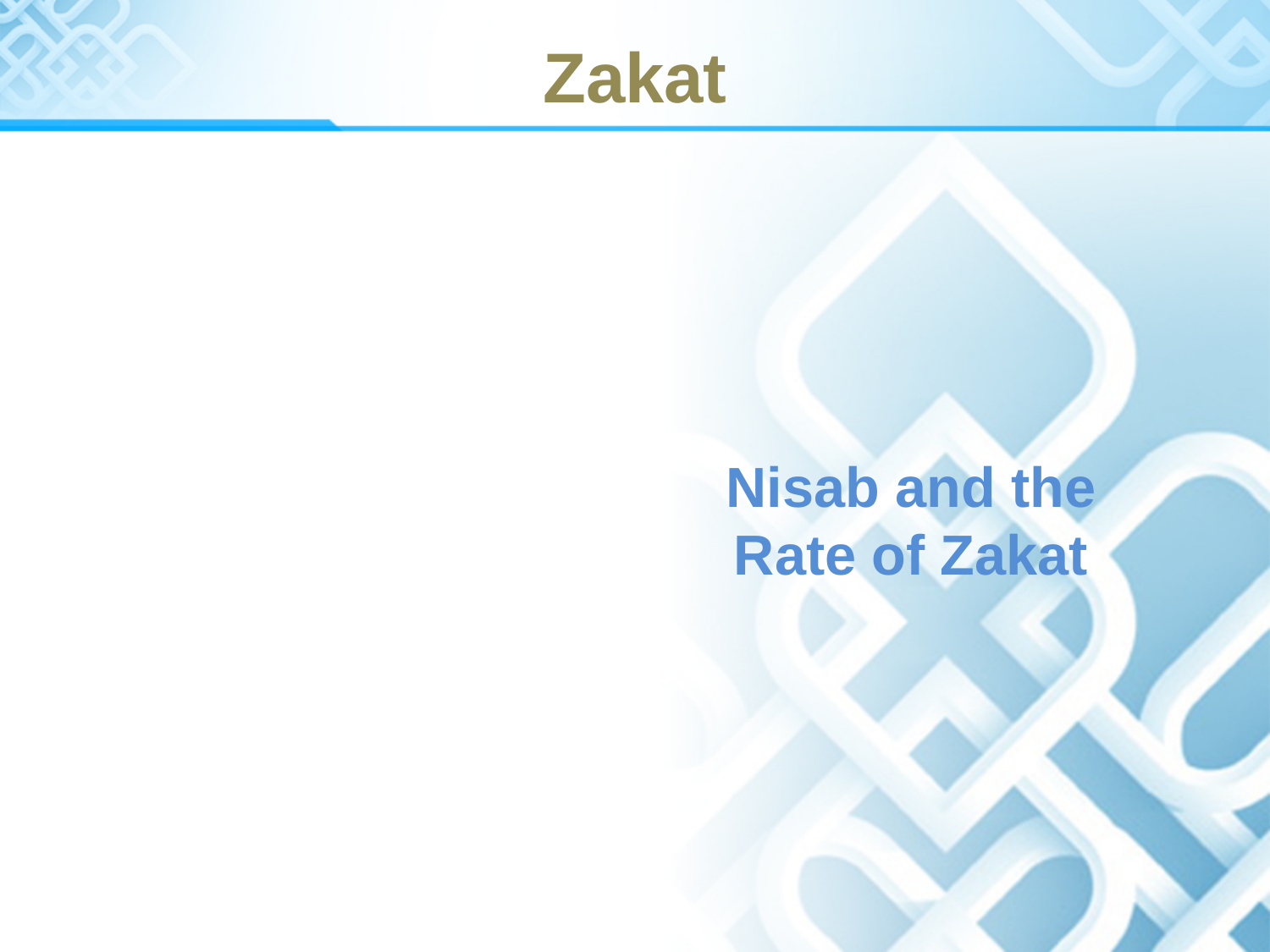

# Zakat
Nisab and the Rate of Zakat